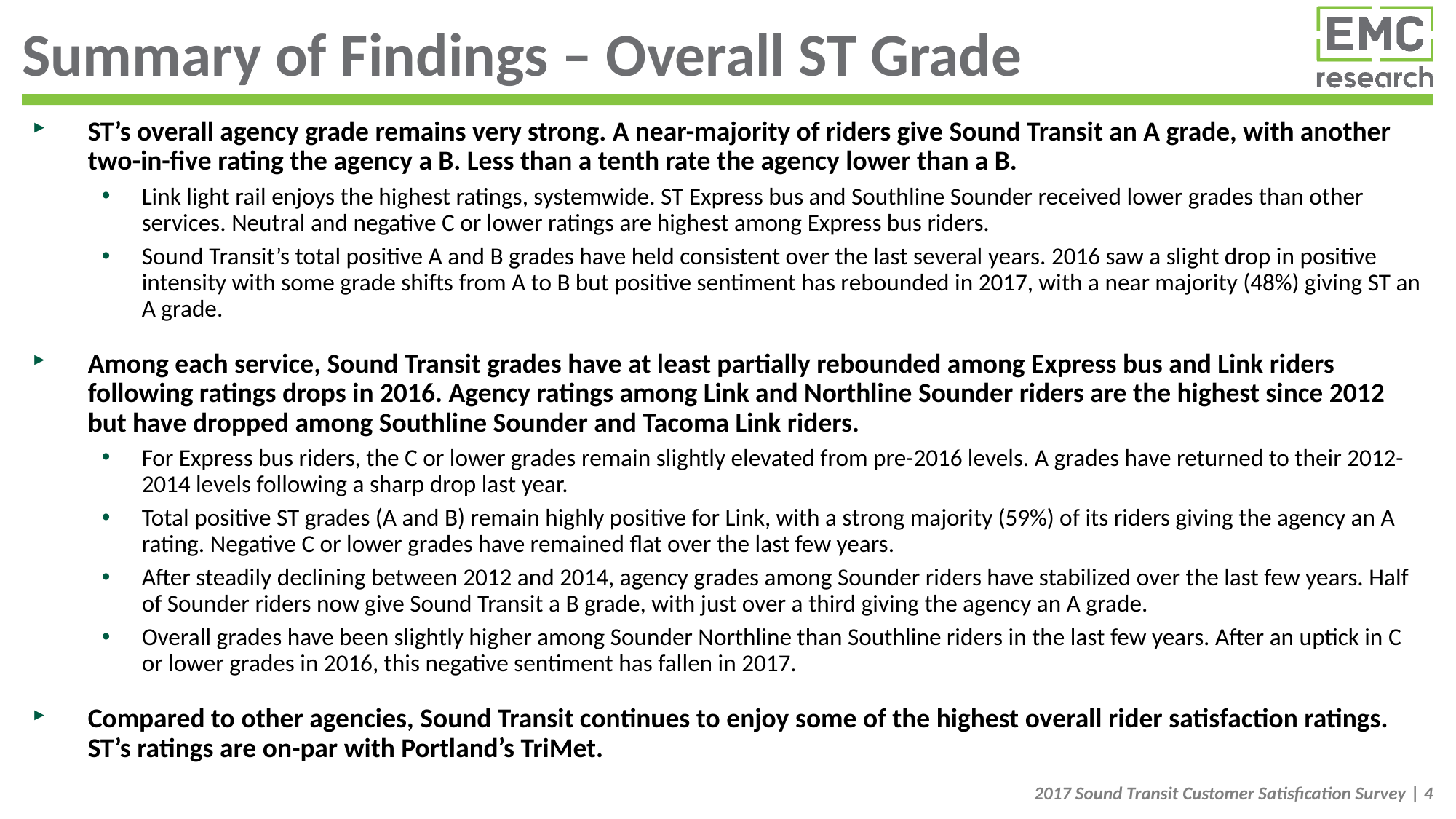

# Summary of Findings – Overall ST Grade
ST’s overall agency grade remains very strong. A near-majority of riders give Sound Transit an A grade, with another two-in-five rating the agency a B. Less than a tenth rate the agency lower than a B.
Link light rail enjoys the highest ratings, systemwide. ST Express bus and Southline Sounder received lower grades than other services. Neutral and negative C or lower ratings are highest among Express bus riders.
Sound Transit’s total positive A and B grades have held consistent over the last several years. 2016 saw a slight drop in positive intensity with some grade shifts from A to B but positive sentiment has rebounded in 2017, with a near majority (48%) giving ST an A grade.
Among each service, Sound Transit grades have at least partially rebounded among Express bus and Link riders following ratings drops in 2016. Agency ratings among Link and Northline Sounder riders are the highest since 2012 but have dropped among Southline Sounder and Tacoma Link riders.
For Express bus riders, the C or lower grades remain slightly elevated from pre-2016 levels. A grades have returned to their 2012-2014 levels following a sharp drop last year.
Total positive ST grades (A and B) remain highly positive for Link, with a strong majority (59%) of its riders giving the agency an A rating. Negative C or lower grades have remained flat over the last few years.
After steadily declining between 2012 and 2014, agency grades among Sounder riders have stabilized over the last few years. Half of Sounder riders now give Sound Transit a B grade, with just over a third giving the agency an A grade.
Overall grades have been slightly higher among Sounder Northline than Southline riders in the last few years. After an uptick in C or lower grades in 2016, this negative sentiment has fallen in 2017.
Compared to other agencies, Sound Transit continues to enjoy some of the highest overall rider satisfaction ratings. ST’s ratings are on-par with Portland’s TriMet.